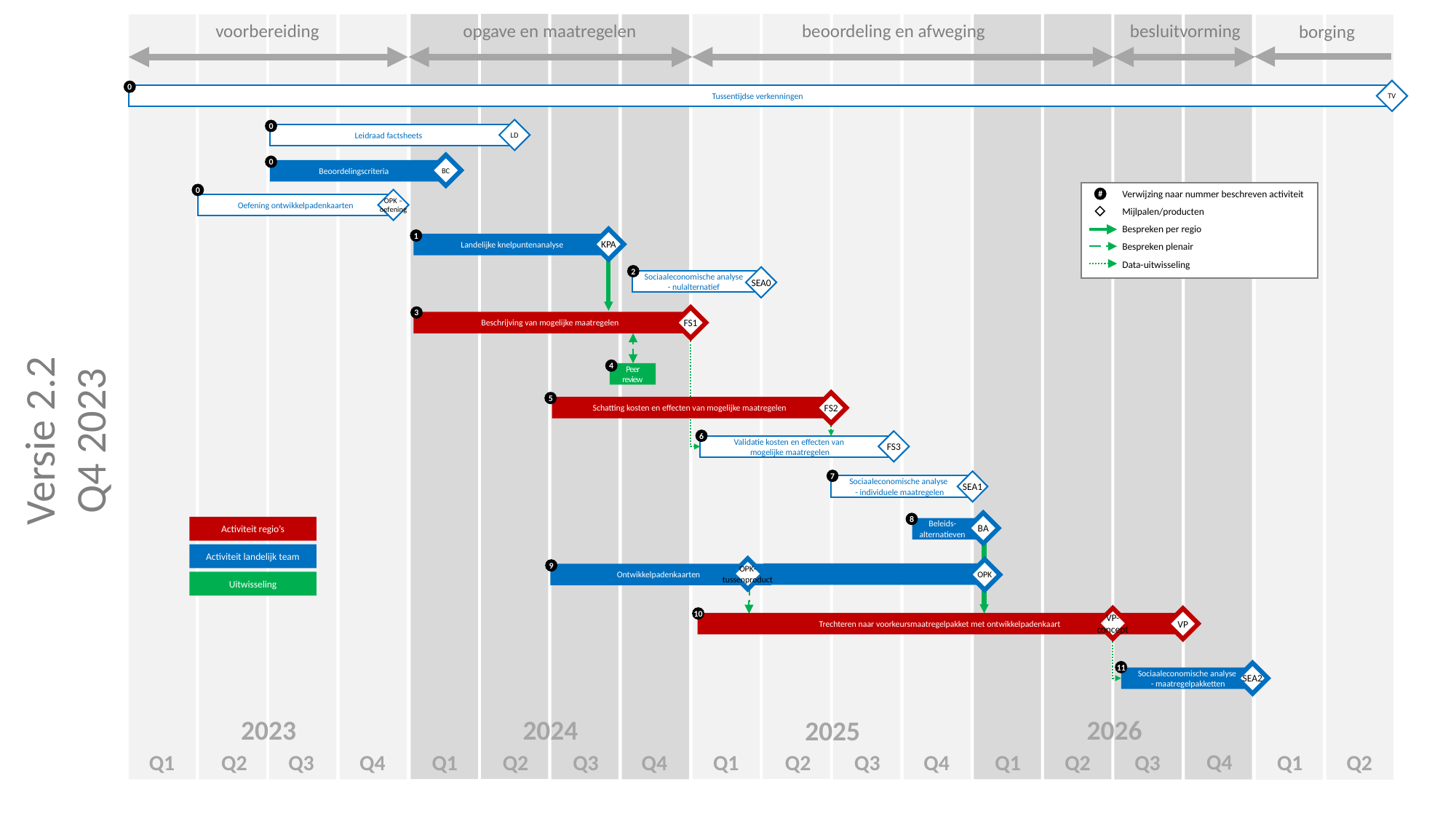

opgave en maatregelen
beoordeling en afweging
voorbereiding
besluitvorming
borging

0
TV
Tussentijdse verkenningen
LD
0
Leidraad factsheets
BC
0
Beoordelingscriteria
	Verwijzing naar nummer beschreven activiteit
	Mijlpalen/producten
	Bespreken per regio
	Bespreken plenair
	Data-uitwisseling
0
#
OPK –
oefening
Oefening ontwikkelpadenkaarten

KPA
1
Landelijke knelpuntenanalyse
2
SEA0
Sociaaleconomische analyse
- nulalternatief
3
FS1
Beschrijving van mogelijke maatregelen
4
Peer review
Versie 2.2
Q4 2023
5
FS2
Schatting kosten en effecten van mogelijke maatregelen
6
FS3
Validatie kosten en effecten van
mogelijke maatregelen
7
SEA1
Sociaaleconomische analyse
- individuele maatregelen
8
BA
Beleids-
alternatieven
Activiteit regio’s
Activiteit landelijk team
OPK-
tussenproduct
9
OPK

Ontwikkelpadenkaarten
Uitwisseling
10
VP
Trechteren naar voorkeursmaatregelpakket met ontwikkelpadenkaart
VP-
concept
11
SEA2
Sociaaleconomische analyse
- maatregelpakketten
2026
2024
2023
2025
Q4
Q2
Q3
Q2
Q1
Q4
Q1
Q2
Q3
Q3
Q4
Q1
Q1
Q2
Q3
Q4
Q1
Q2